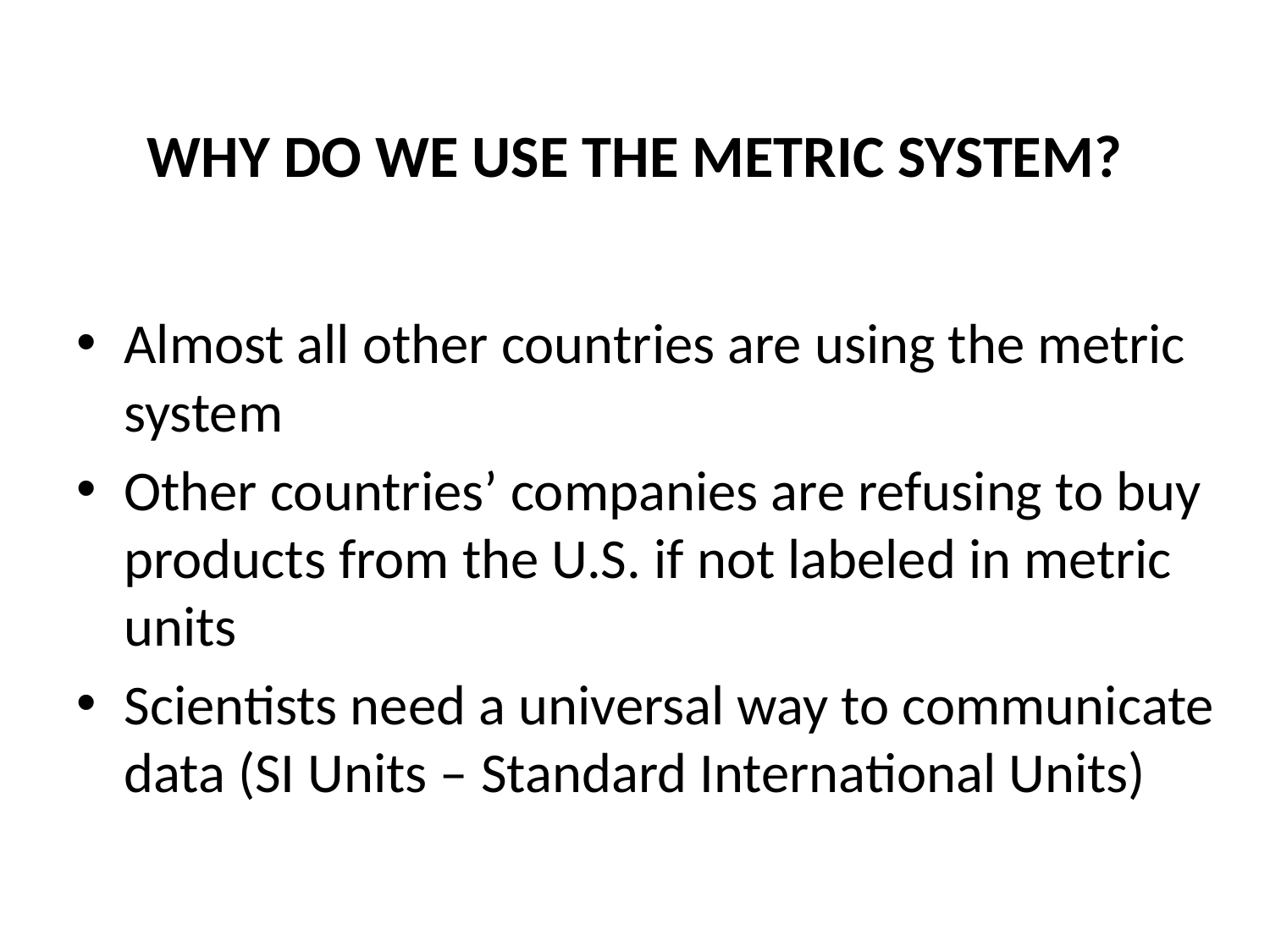

# WHY DO WE USE THE METRIC SYSTEM?

Almost all other countries are using the metric system
Other countries’ companies are refusing to buy products from the U.S. if not labeled in metric units
Scientists need a universal way to communicate data (SI Units – Standard International Units)